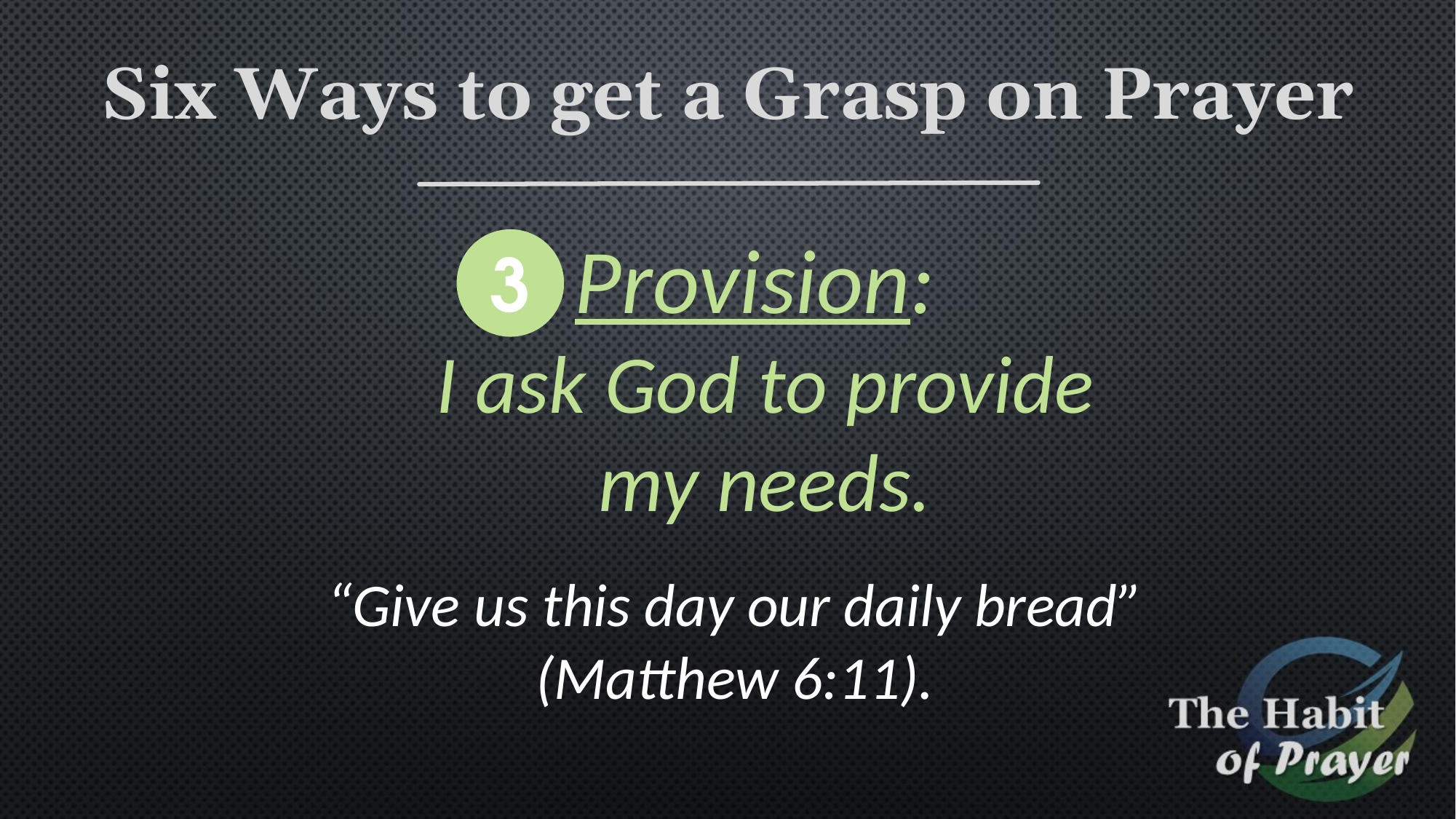

Six Ways to get a Grasp on Prayer
Provision:
I ask God to provide my needs.
3
“Give us this day our daily bread”
(Matthew 6:11).